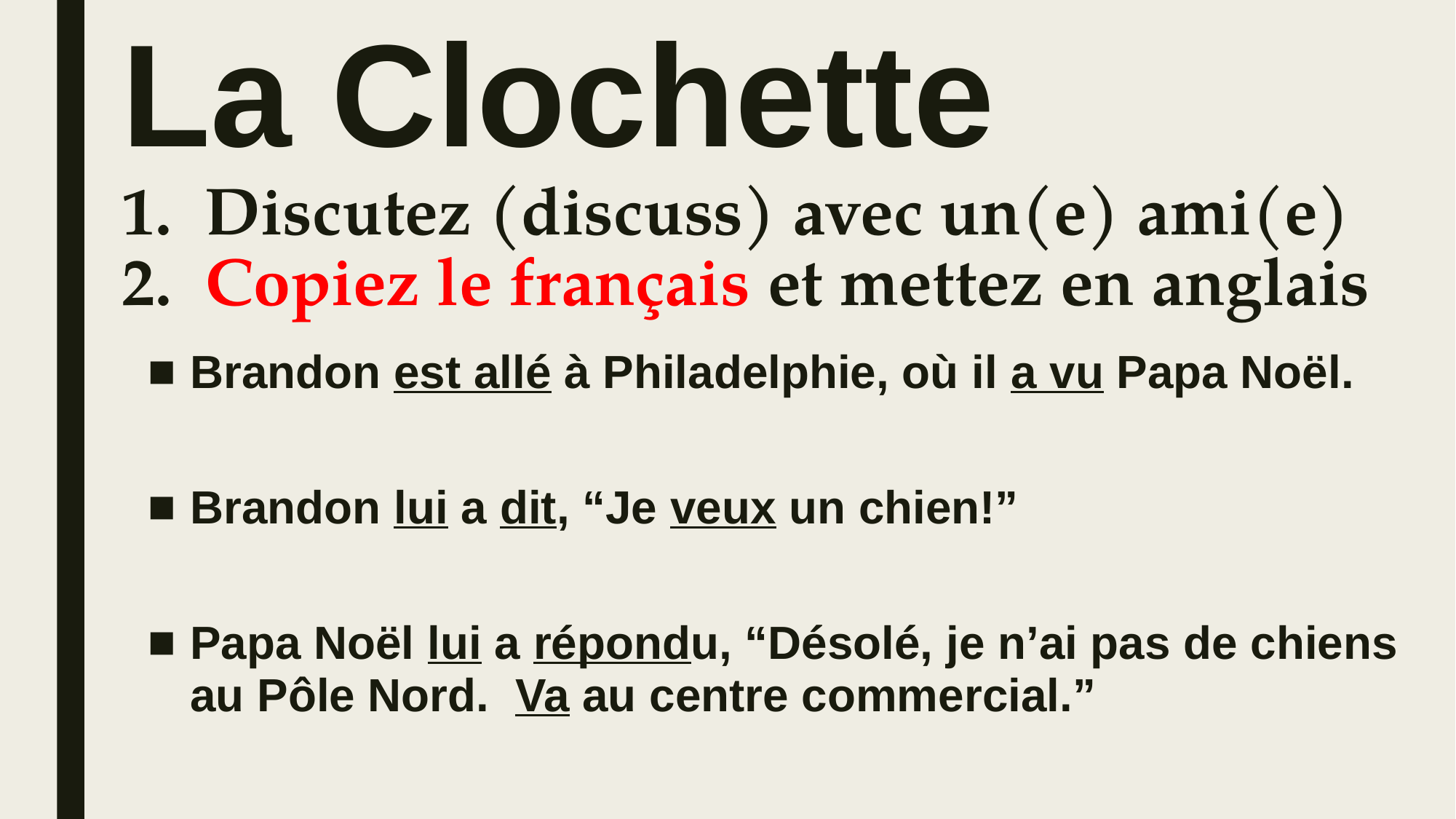

# La Clochette 1.  Discutez (discuss) avec un(e) ami(e) 2.  Copiez le français et mettez en anglais
Brandon est allé à Philadelphie, où il a vu Papa Noël.

Brandon lui a dit, “Je veux un chien!”

Papa Noël lui a répondu, “Désolé, je n’ai pas de chiens au Pôle Nord.  Va au centre commercial.”